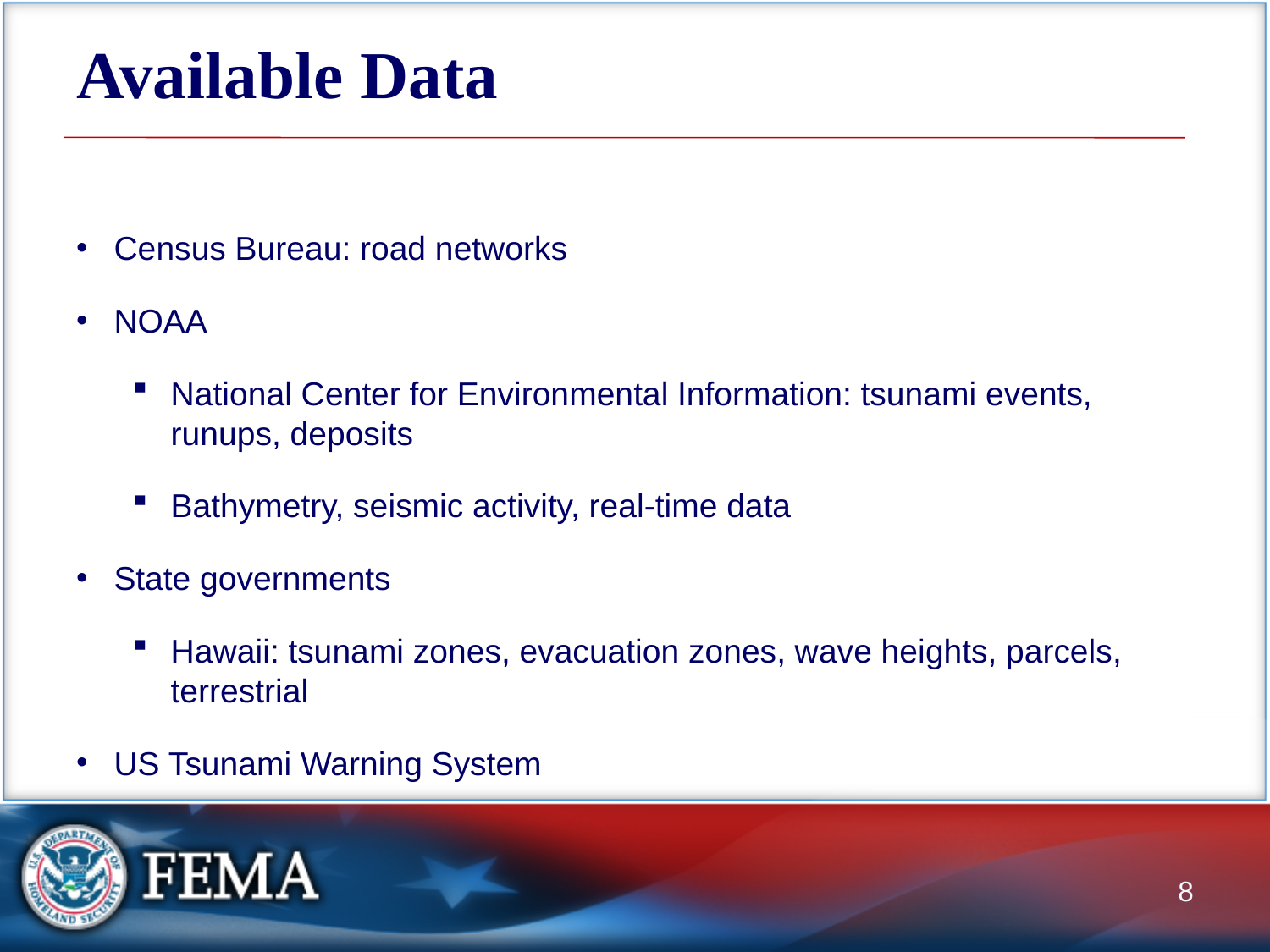

# Available Data

Census Bureau: road networks
NOAA
National Center for Environmental Information: tsunami events, runups, deposits
Bathymetry, seismic activity, real-time data
State governments
Hawaii: tsunami zones, evacuation zones, wave heights, parcels, terrestrial
US Tsunami Warning System
8